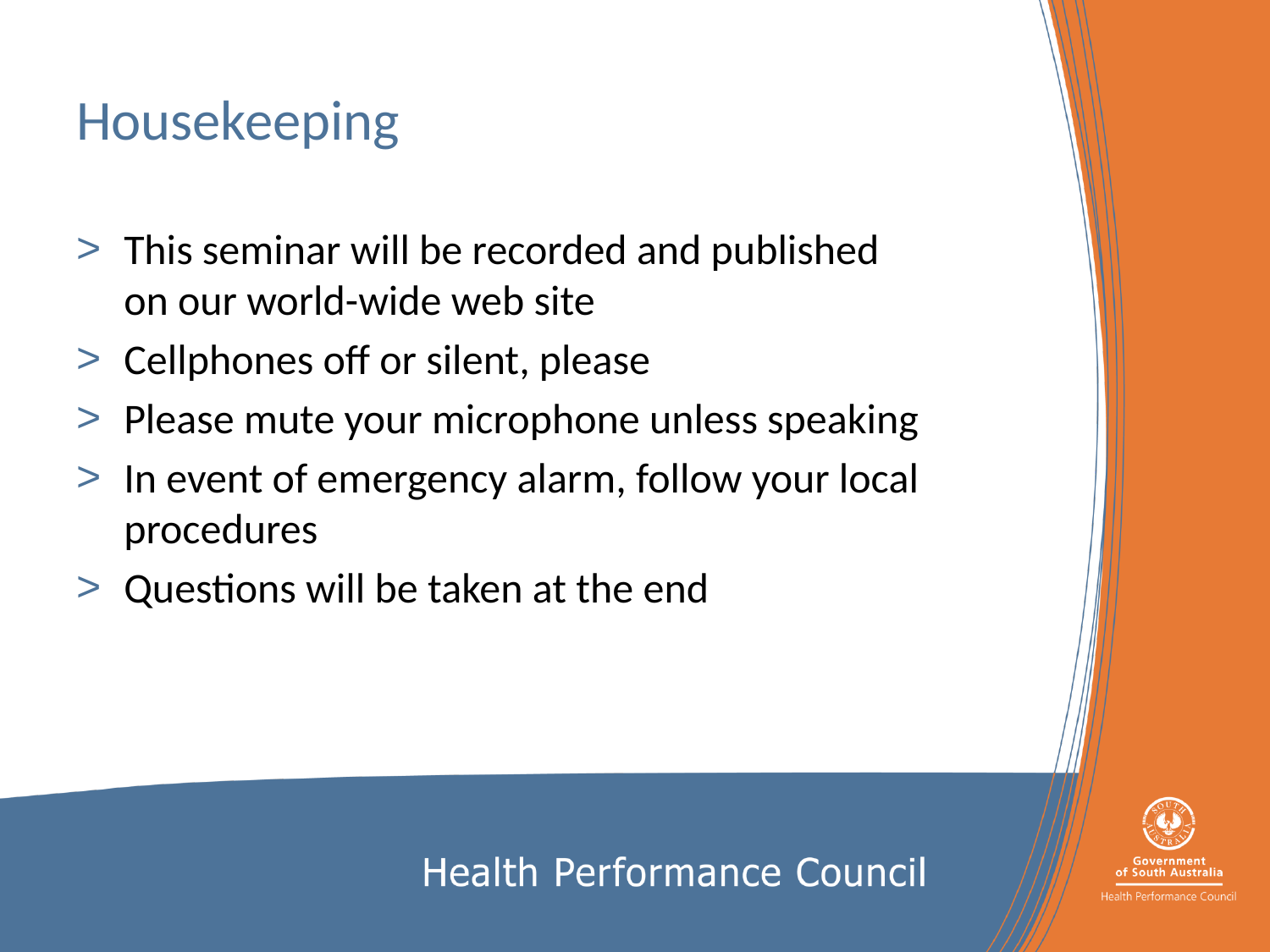

# Housekeeping
This seminar will be recorded and published on our world-wide web site
Cellphones off or silent, please
Please mute your microphone unless speaking
In event of emergency alarm, follow your local procedures
Questions will be taken at the end